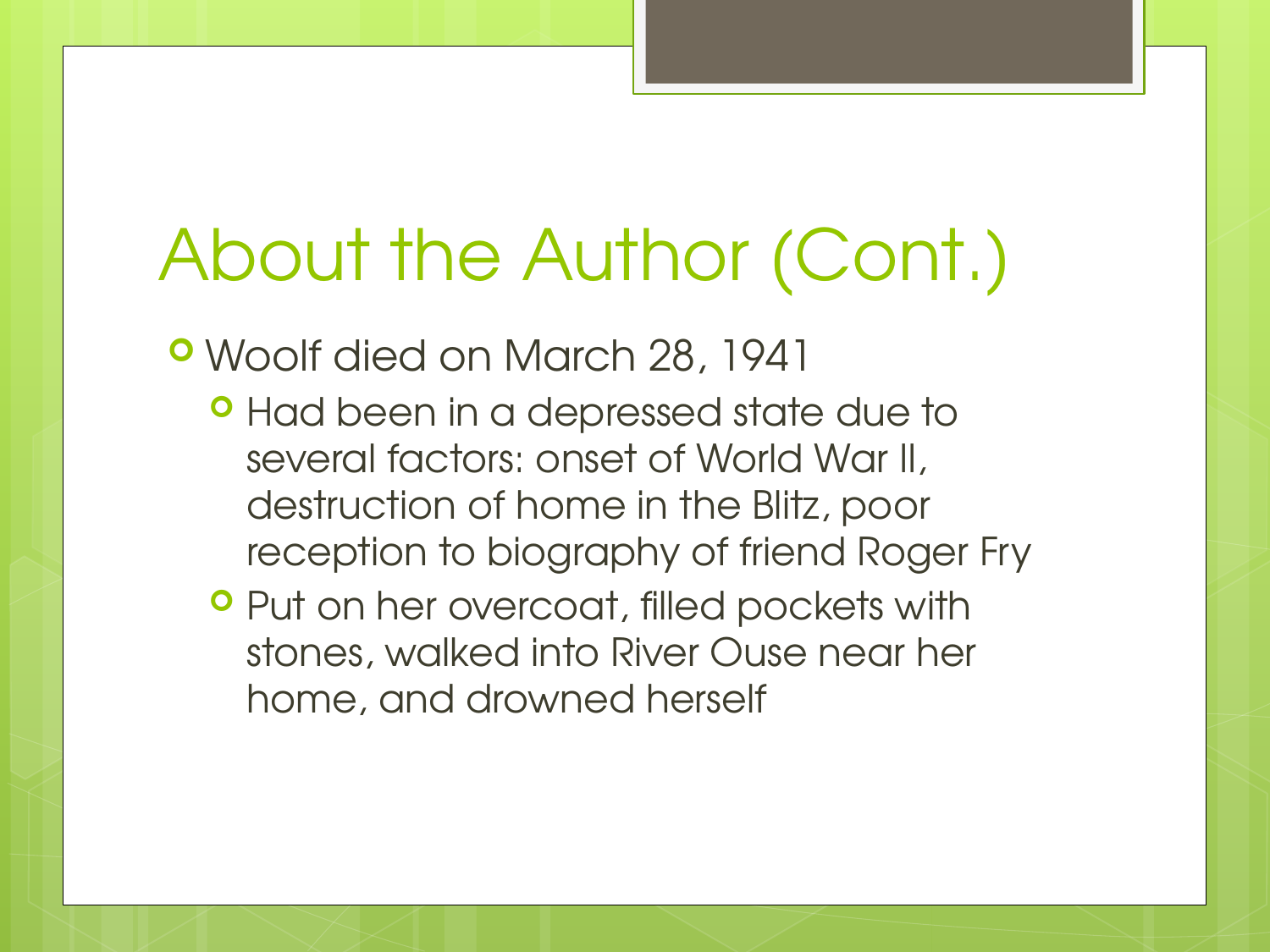

# About the Author (Cont.)
Woolf died on March 28, 1941
Had been in a depressed state due to several factors: onset of World War II, destruction of home in the Blitz, poor reception to biography of friend Roger Fry
Put on her overcoat, filled pockets with stones, walked into River Ouse near her home, and drowned herself